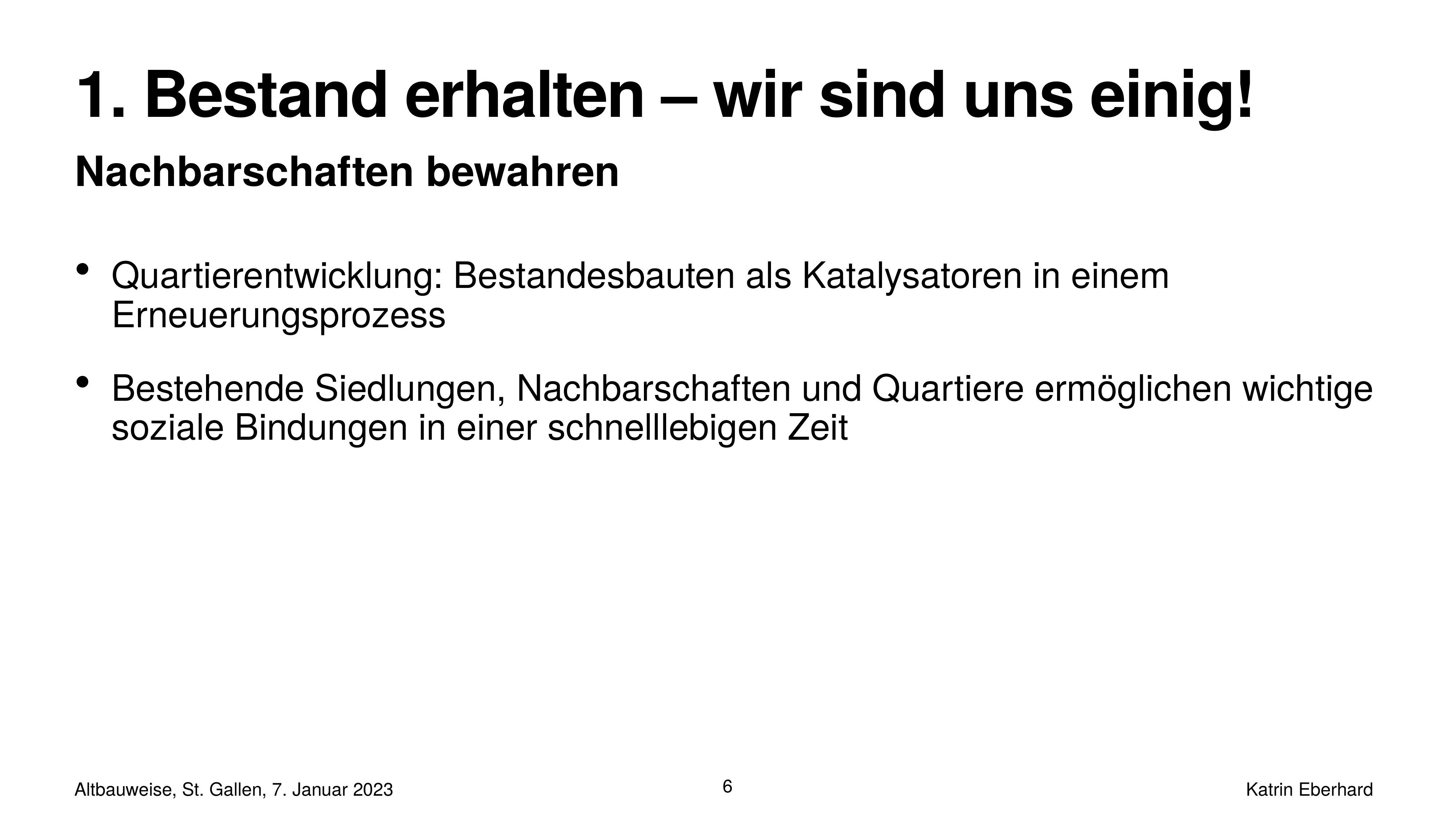

# 1. Bestand erhalten – wir sind uns einig!
Nachbarschaften bewahren
Quartierentwicklung: Bestandesbauten als Katalysatoren in einem Erneuerungsprozess
Bestehende Siedlungen, Nachbarschaften und Quartiere ermöglichen wichtige soziale Bindungen in einer schnelllebigen Zeit
Altbauweise, St. Gallen, 7. Januar 2023                                                                                                                                                                        Katrin Eberhard
6